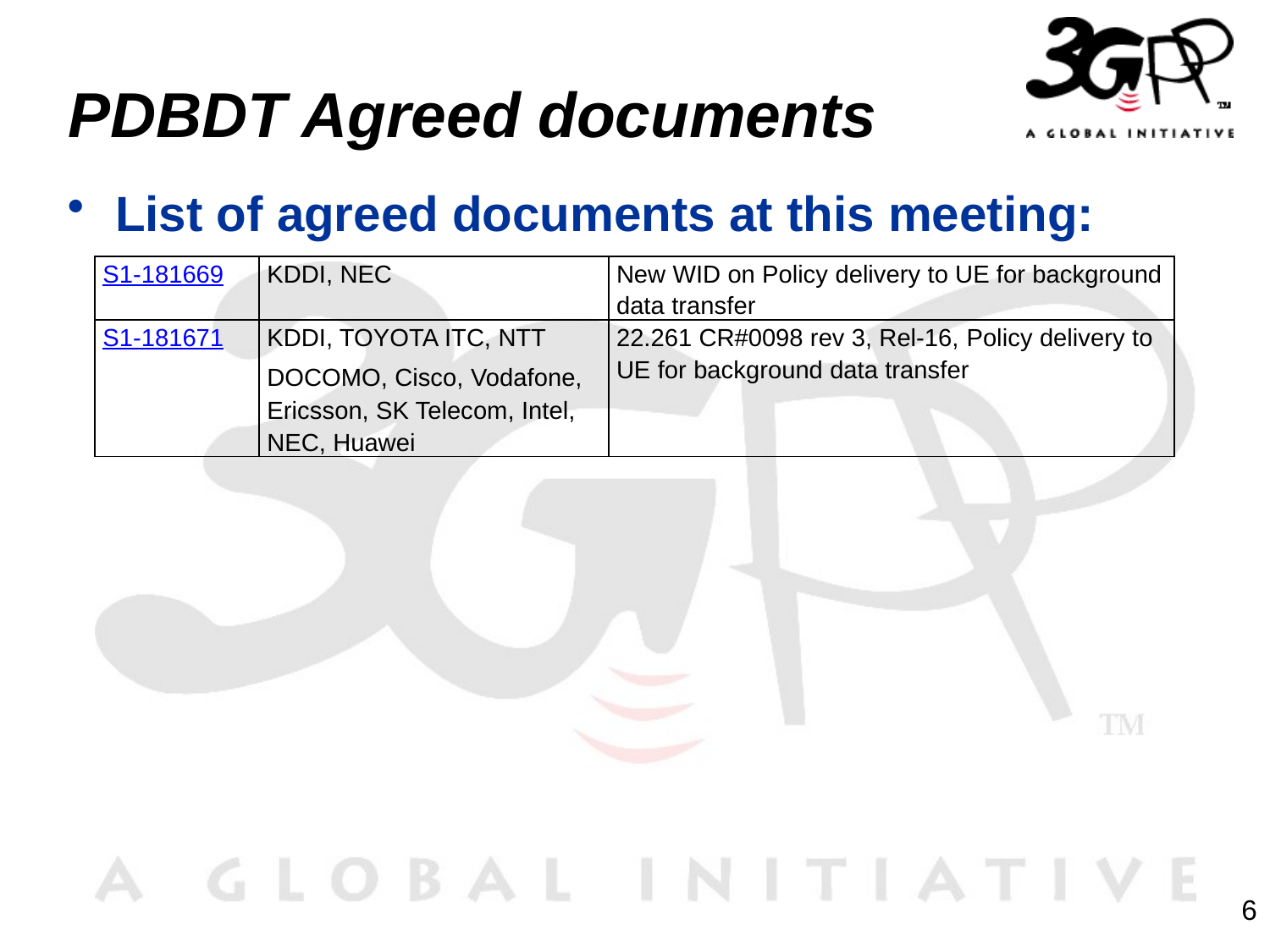

# PDBDT Agreed documents
List of agreed documents at this meeting:

| S1-181669 | KDDI, NEC | New WID on Policy delivery to UE for background data transfer |
| --- | --- | --- |
| S1-181671 | KDDI, TOYOTA ITC, NTT DOCOMO, Cisco, Vodafone, Ericsson, SK Telecom, Intel, NEC, Huawei | 22.261 CR#0098 rev 3, Rel-16, Policy delivery to UE for background data transfer |
6